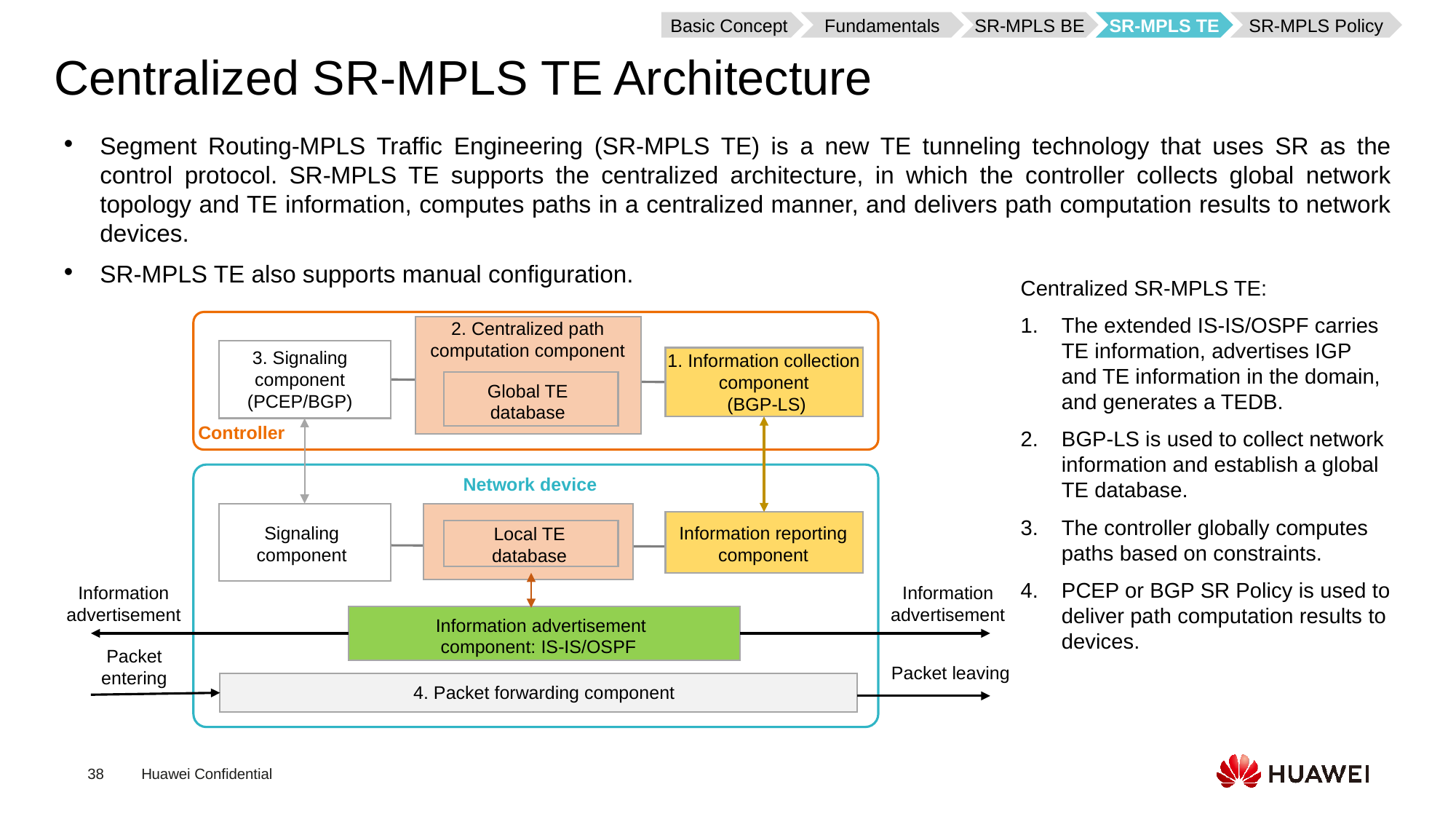

Basic Concept
Fundamentals
SR-MPLS BE
SR-MPLS TE
SR-MPLS Policy
# Centralized SR-MPLS TE Architecture
Segment Routing-MPLS Traffic Engineering (SR-MPLS TE) is a new TE tunneling technology that uses SR as the control protocol. SR-MPLS TE supports the centralized architecture, in which the controller collects global network topology and TE information, computes paths in a centralized manner, and delivers path computation results to network devices.
SR-MPLS TE also supports manual configuration.
Centralized SR-MPLS TE:
The extended IS-IS/OSPF carries TE information, advertises IGP and TE information in the domain, and generates a TEDB.
BGP-LS is used to collect network information and establish a global TE database.
The controller globally computes paths based on constraints.
PCEP or BGP SR Policy is used to deliver path computation results to devices.

2. Centralized path computation component

3. Signaling component
(PCEP/BGP)
1. Information collection component
 (BGP-LS)

Global TE database
Controller

Network device

Information reporting component
Signaling component
Local TE database

Information advertisement
Information advertisement

 Information advertisement component: IS-IS/OSPF
Packet entering
Packet leaving

4. Packet forwarding component